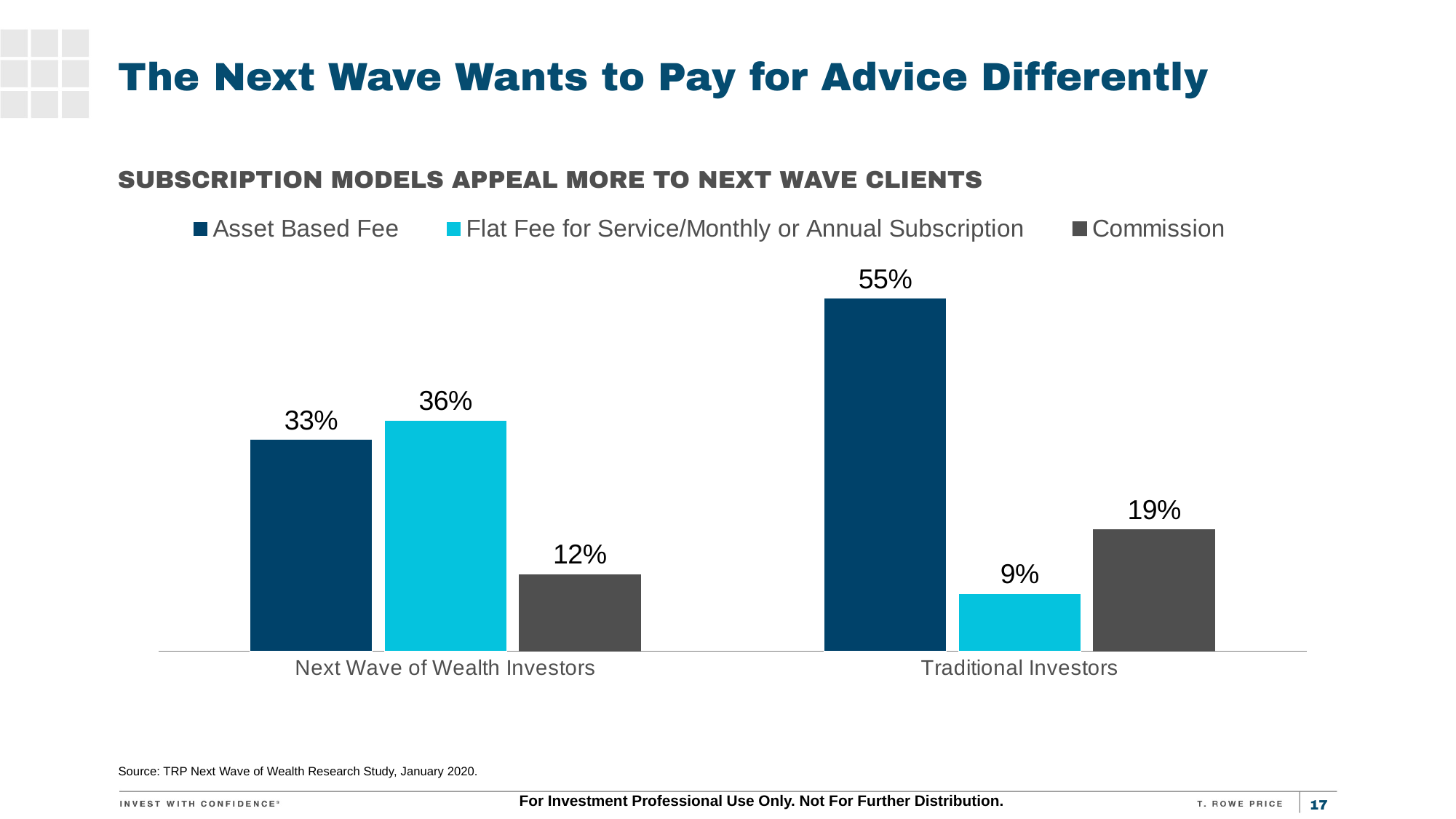

# The Next Wave Wants to Pay for Advice Differently

SUBSCRIPTION MODELS APPEAL MORE TO NEXT WAVE CLIENTS

### Chart

| Category | Asset Based Fee | Flat Fee for Service/Monthly or Annual Subscription | Commission |
|---|---|---|---|
| Next Wave of Wealth Investors | 0.33 | 0.36 | 0.12 |
| Traditional Investors | 0.55 | 0.09 | 0.19 |
Source: TRP Next Wave of Wealth Research Study, January 2020.